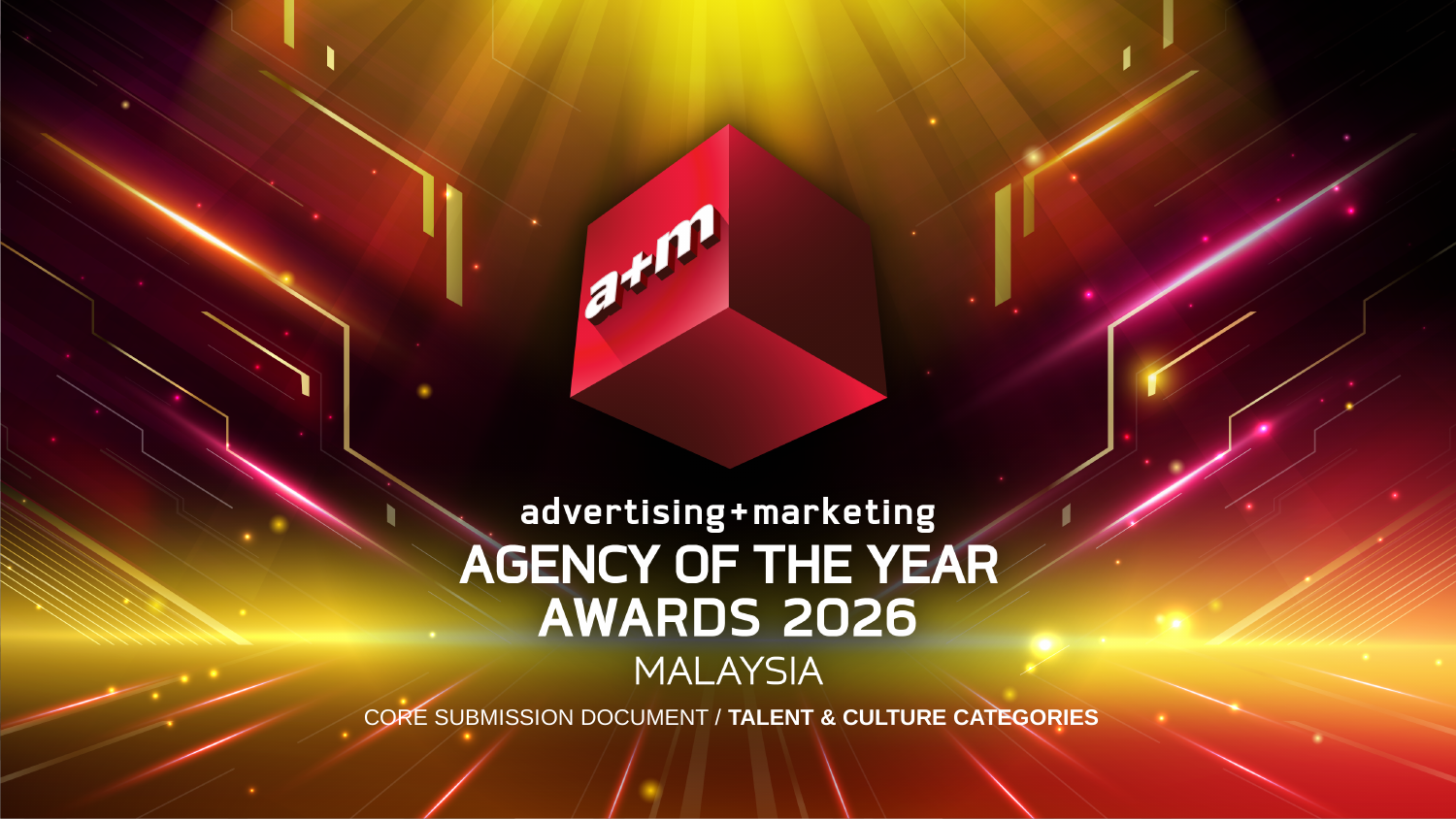

CORE SUBMISSION DOCUMENT / TALENT & CULTURE CATEGORIES